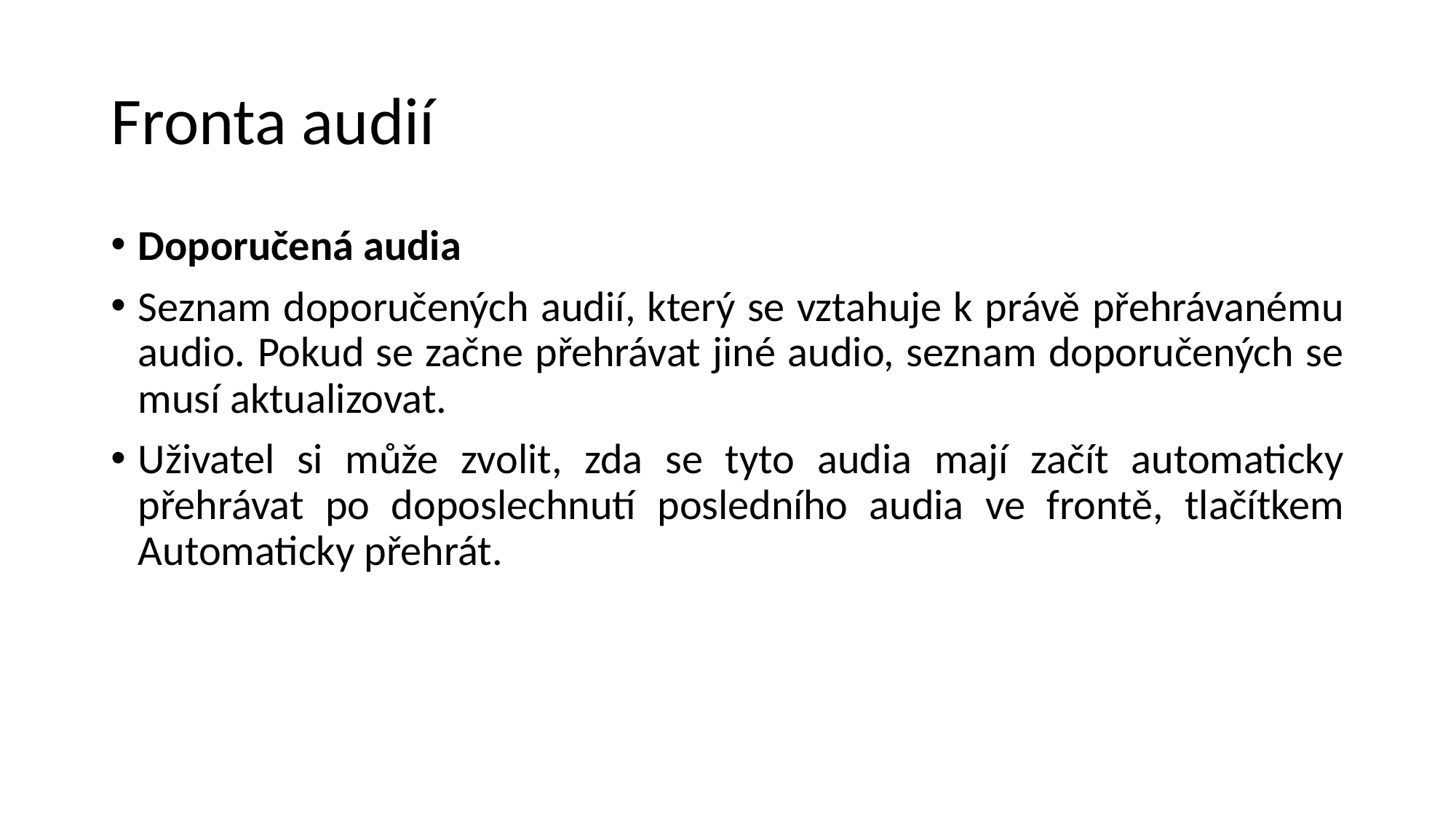

# Fronta audií
Doporučená audia
Seznam doporučených audií, který se vztahuje k právě přehrávanému audio. Pokud se začne přehrávat jiné audio, seznam doporučených se musí aktualizovat.
Uživatel si může zvolit, zda se tyto audia mají začít automaticky přehrávat po doposlechnutí posledního audia ve frontě, tlačítkem Automaticky přehrát.